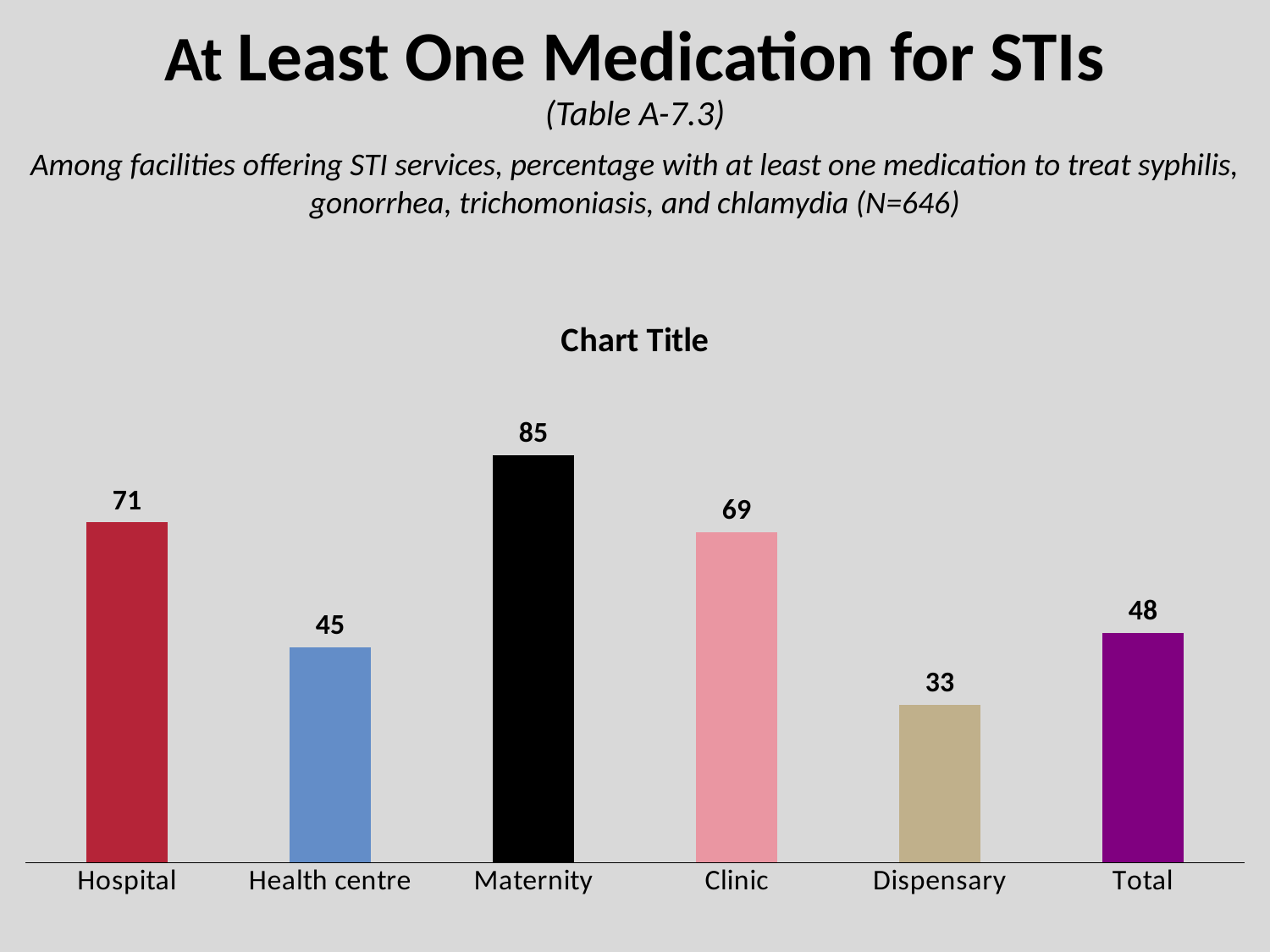

# At Least One Medication for STIs
(Table A-7.3)
Among facilities offering STI services, percentage with at least one medication to treat syphilis, gonorrhea, trichomoniasis, and chlamydia (N=646)

### Chart:

| Category |  |
|---|---|
| Hospital | 71.0 |
| Health centre | 45.0 |
| Maternity | 85.0 |
| Clinic | 69.0 |
| Dispensary | 33.0 |
| Total | 48.0 |